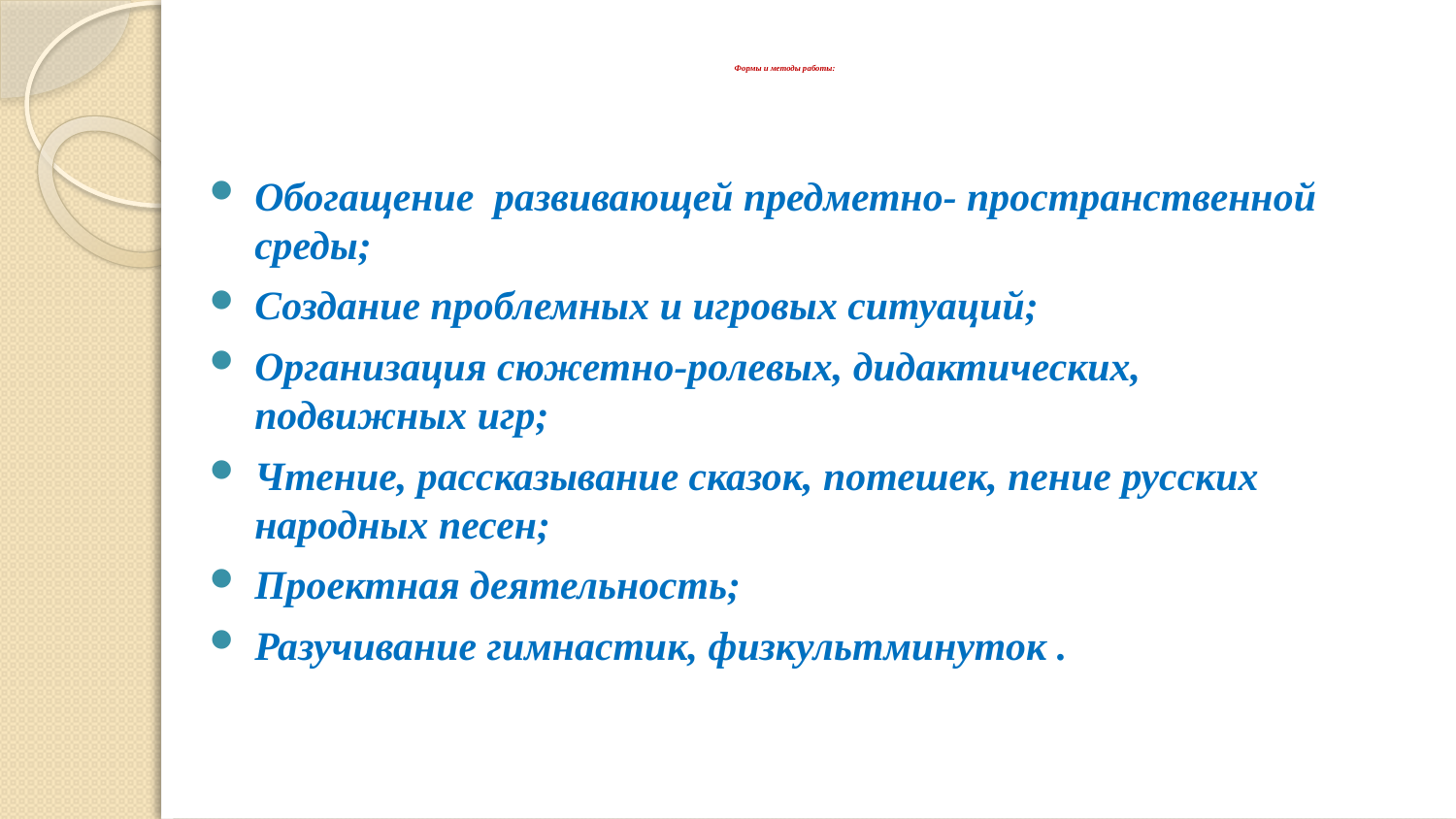

# Формы и методы работы:

Обогащение  развивающей предметно- пространственной среды;
Создание проблемных и игровых ситуаций;
Организация сюжетно-ролевых, дидактических, подвижных игр;
Чтение, рассказывание сказок, потешек, пение русских народных песен;
Проектная деятельность;
Разучивание гимнастик, физкультминуток .